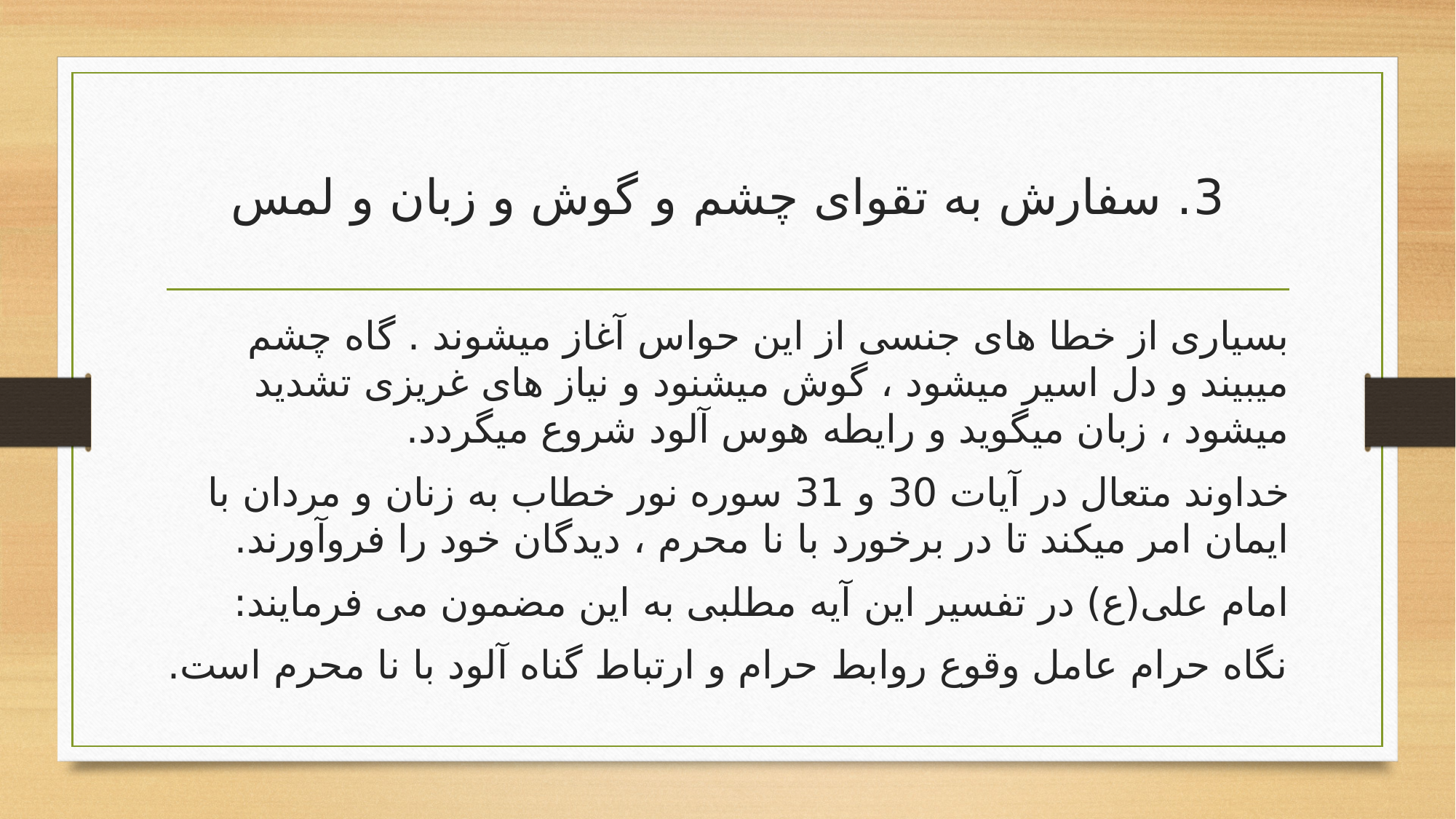

# 3. سفارش به تقوای چشم و گوش و زبان و لمس
بسیاری از خطا های جنسی از این حواس آغاز میشوند . گاه چشم میبیند و دل اسیر میشود ، گوش میشنود و نیاز های غریزی تشدید میشود ، زبان میگوید و رایطه هوس آلود شروع میگردد.
خداوند متعال در آیات 30 و 31 سوره نور خطاب به زنان و مردان با ایمان امر میکند تا در برخورد با نا محرم ، دیدگان خود را فروآورند.
امام علی(ع) در تفسیر این آیه مطلبی به این مضمون می فرمایند:
نگاه حرام عامل وقوع روابط حرام و ارتباط گناه آلود با نا محرم است.